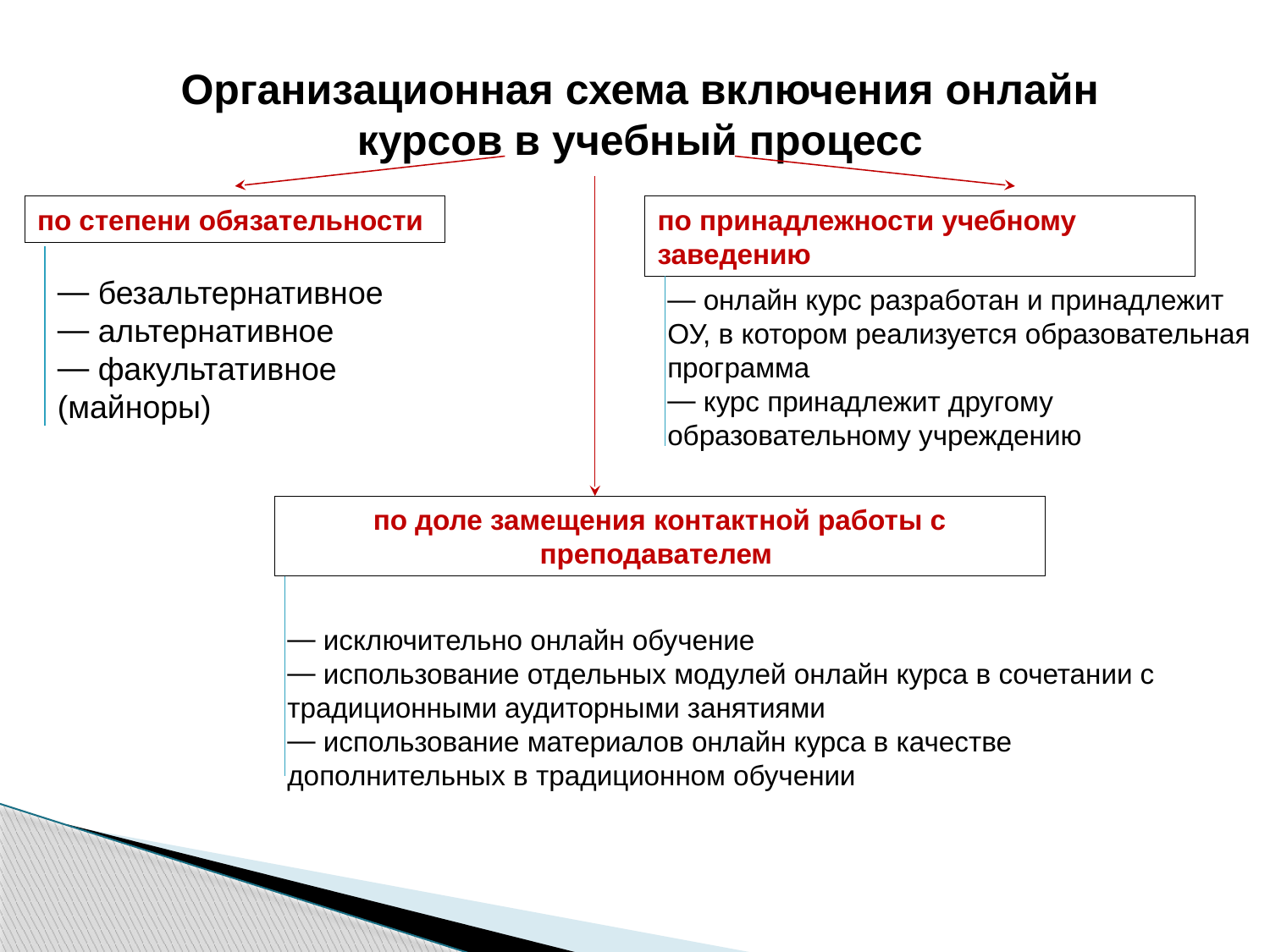

Организационная схема включения онлайн курсов в учебный процесс
по степени обязательности
по принадлежности учебному заведению
 безальтернативное
 альтернативное
 факультативное (майноры)
 онлайн курс разработан и принадлежит ОУ, в котором реализуется образовательная программа
 курс принадлежит другому образовательному учреждению
по доле замещения контактной работы с преподавателем
 исключительно онлайн обучение
 использование отдельных модулей онлайн курса в сочетании с традиционными аудиторными занятиями
 использование материалов онлайн курса в качестве дополнительных в традиционном обучении